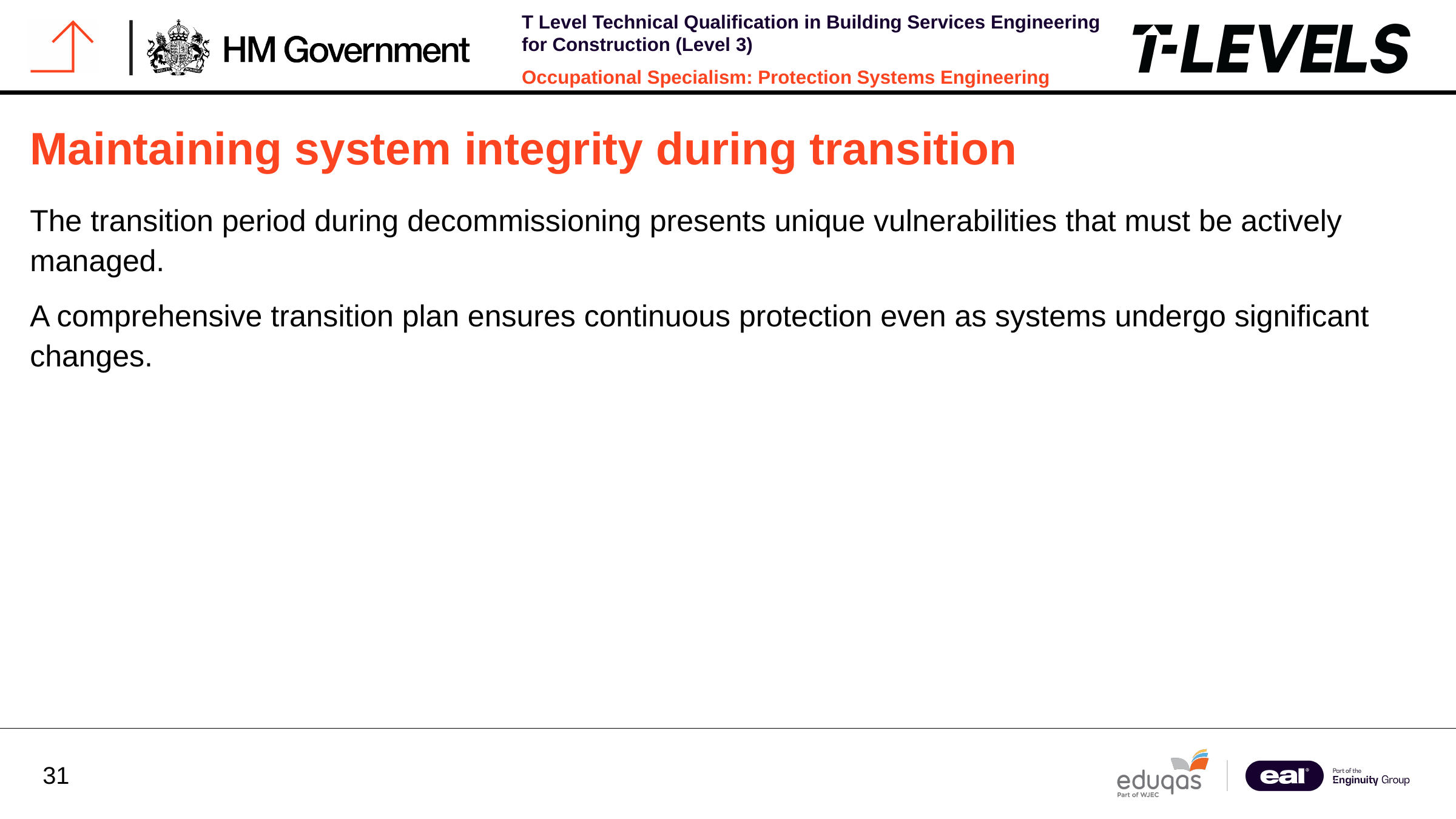

Maintaining system integrity during transition
The transition period during decommissioning presents unique vulnerabilities that must be actively managed.
A comprehensive transition plan ensures continuous protection even as systems undergo significant changes.